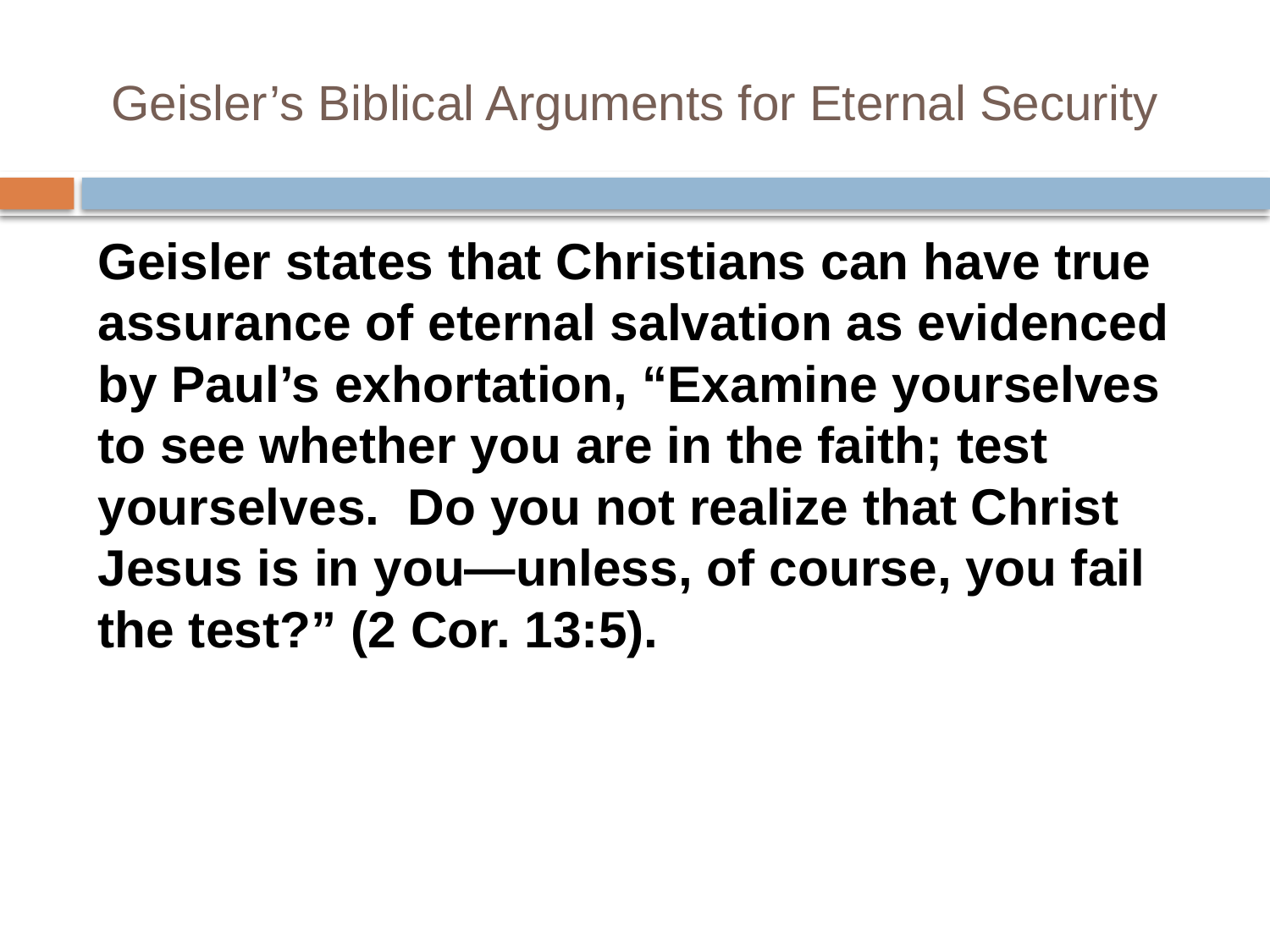

# Geisler’s Biblical Arguments for Eternal Security
Geisler states that Christians can have true assurance of eternal salvation as evidenced by Paul’s exhortation, “Examine yourselves to see whether you are in the faith; test yourselves.  Do you not realize that Christ Jesus is in you—unless, of course, you fail the test?” (2 Cor. 13:5).